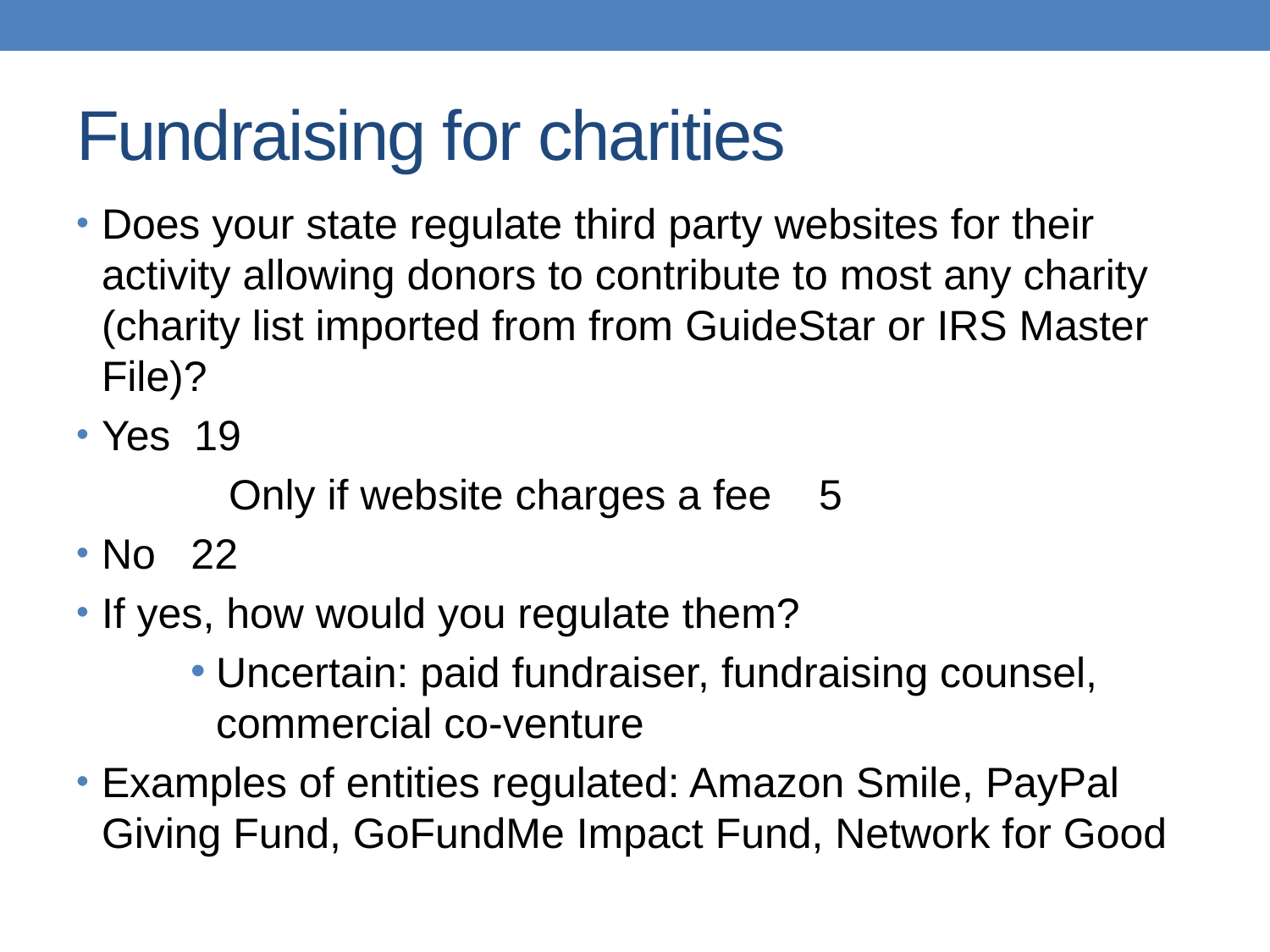

# Fundraising for charities
Does your state regulate third party websites for their activity allowing donors to contribute to most any charity (charity list imported from from GuideStar or IRS Master File)?
Yes  19
	Only if website charges a fee    5
No   22
If yes, how would you regulate them?
Uncertain: paid fundraiser, fundraising counsel, commercial co-venture
Examples of entities regulated: Amazon Smile, PayPal Giving Fund, GoFundMe Impact Fund, Network for Good